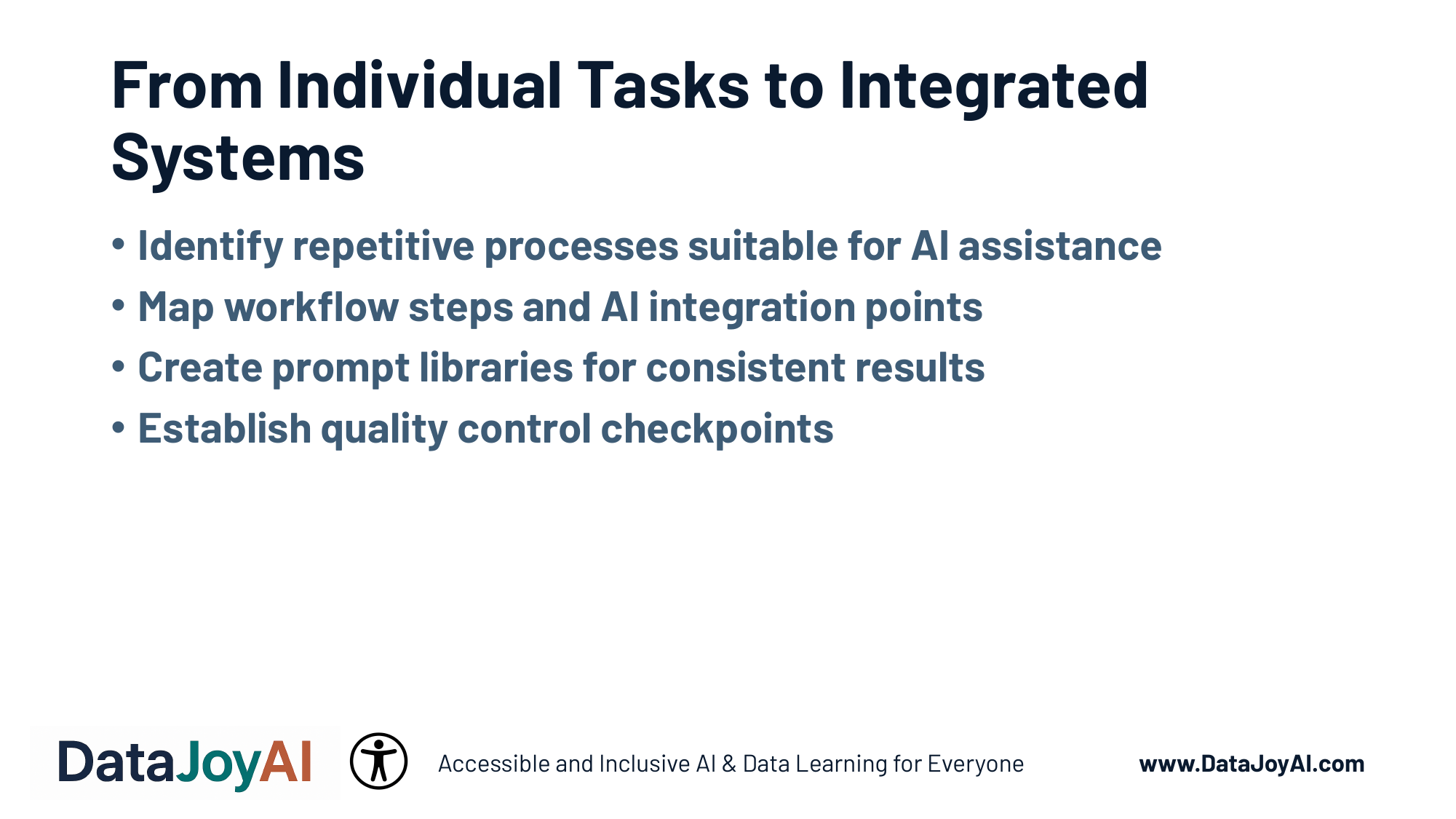

# From Individual Tasks to Integrated Systems
Identify repetitive processes suitable for AI assistance
Map workflow steps and AI integration points
Create prompt libraries for consistent results
Establish quality control checkpoints